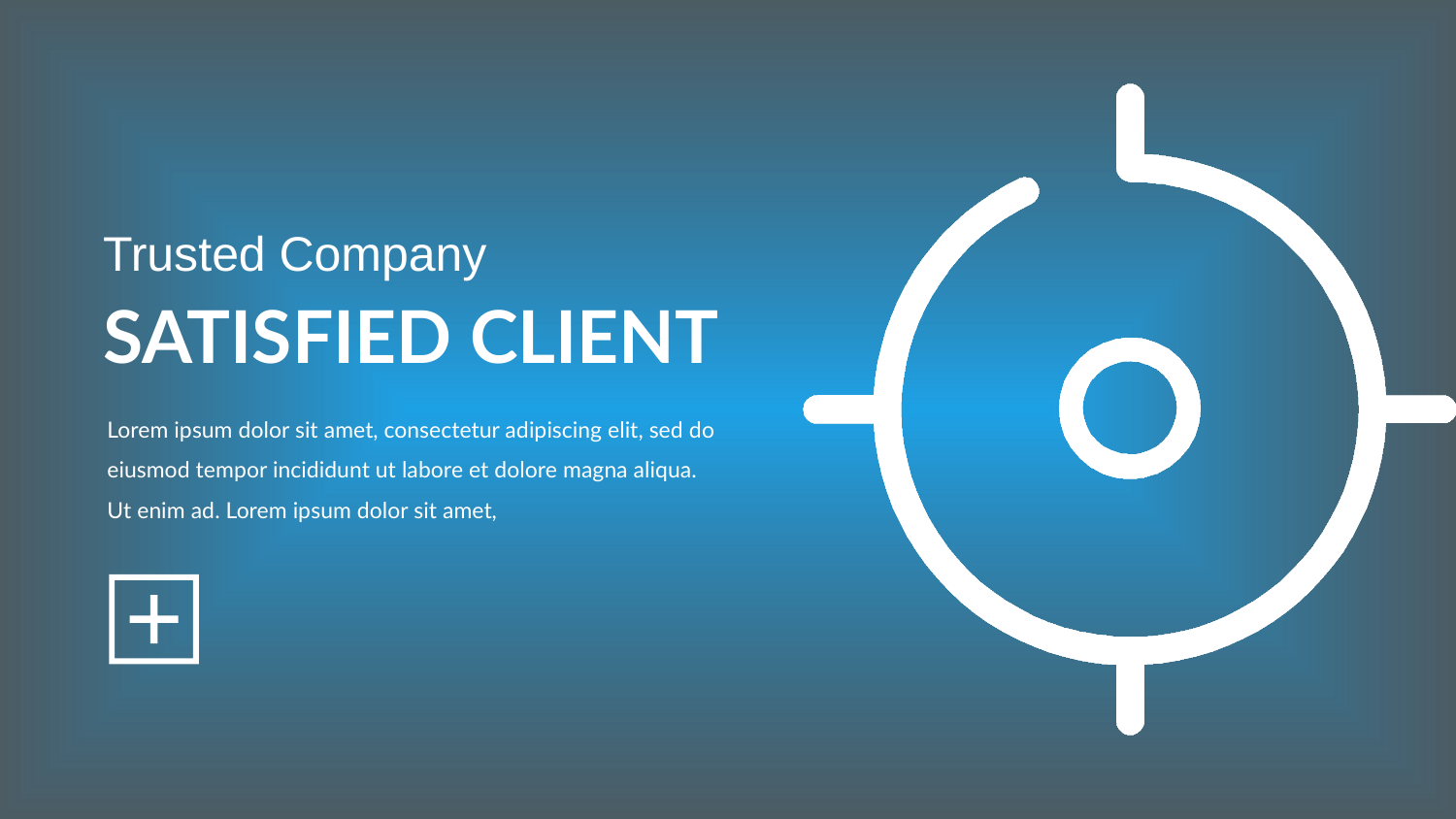

Trusted Company
SATISFIED CLIENT
Lorem ipsum dolor sit amet, consectetur adipiscing elit, sed do eiusmod tempor incididunt ut labore et dolore magna aliqua. Ut enim ad. Lorem ipsum dolor sit amet,